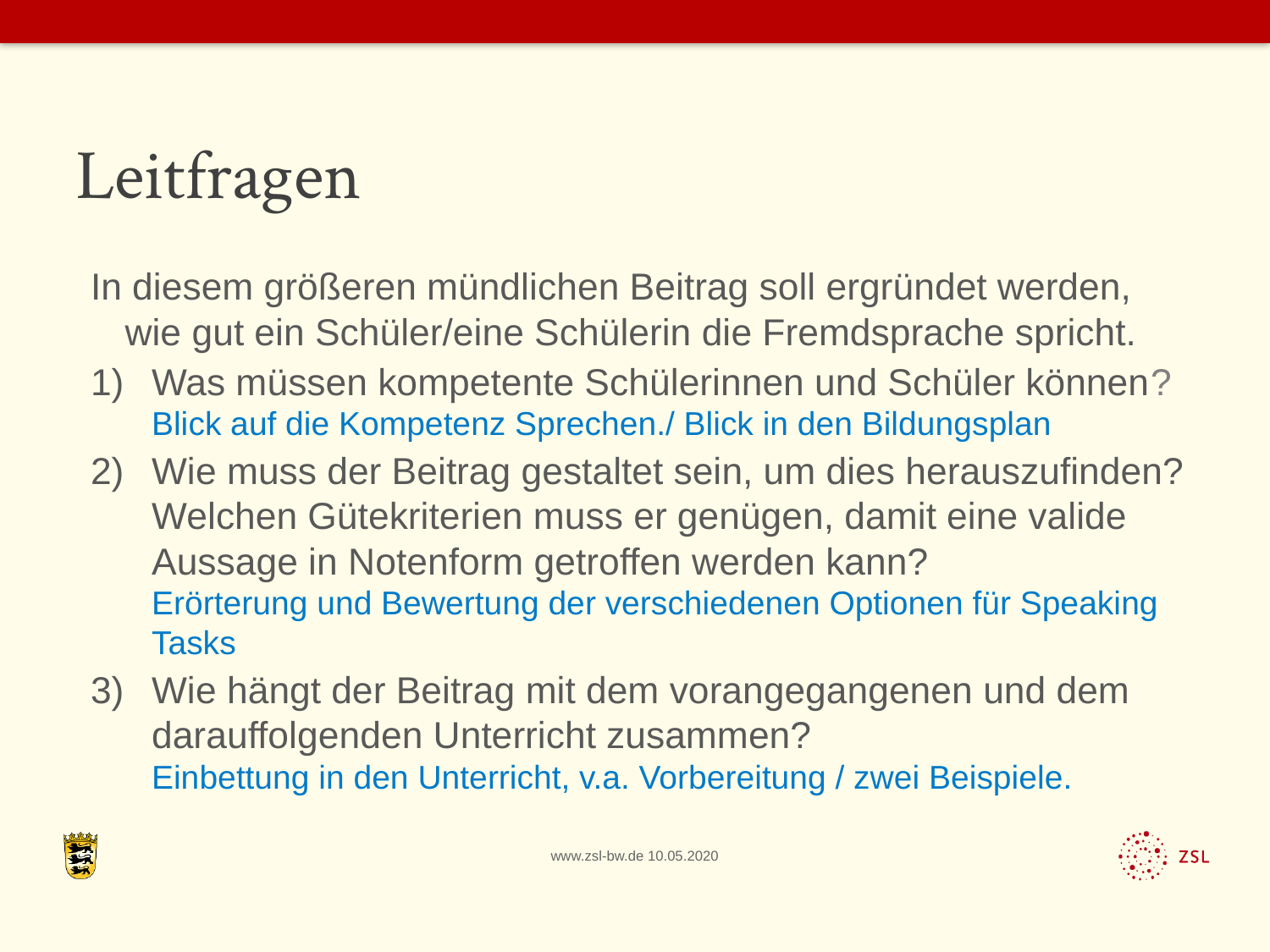

# Leitfragen
In diesem größeren mündlichen Beitrag soll ergründet werden, wie gut ein Schüler/eine Schülerin die Fremdsprache spricht.
Was müssen kompetente Schülerinnen und Schüler können?
Blick auf die Kompetenz Sprechen./ Blick in den Bildungsplan
Wie muss der Beitrag gestaltet sein, um dies herauszufinden? Welchen Gütekriterien muss er genügen, damit eine valide Aussage in Notenform getroffen werden kann?
Erörterung und Bewertung der verschiedenen Optionen für Speaking Tasks
Wie hängt der Beitrag mit dem vorangegangenen und dem darauffolgenden Unterricht zusammen?
Einbettung in den Unterricht, v.a. Vorbereitung / zwei Beispiele.